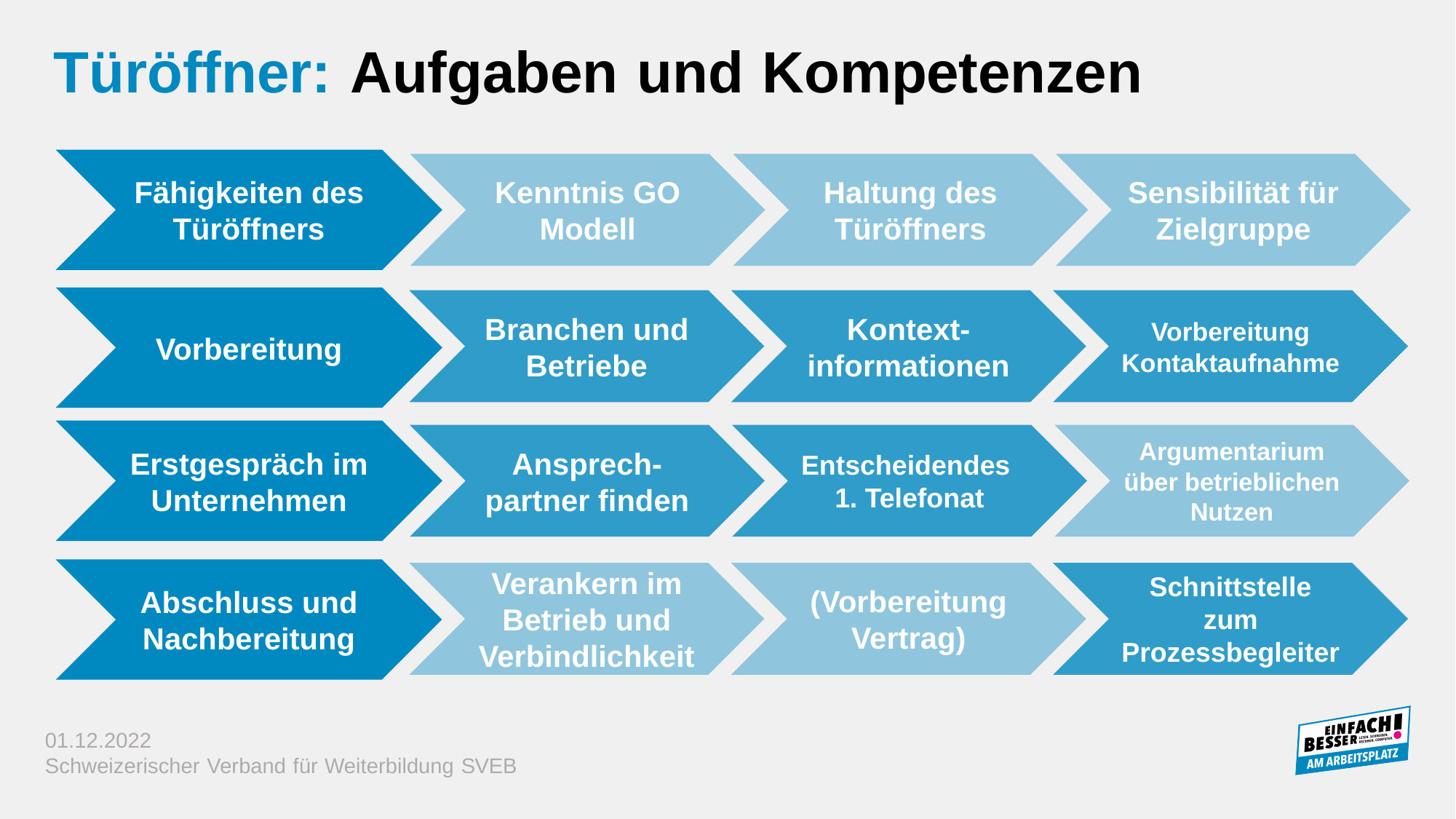

Türöffner: Aufgaben und Kompetenzen
Fähigkeiten des Türöffners
Kenntnis GO Modell
Haltung des Türöffners
Sensibilität für Zielgruppe
Vorbereitung
Branchen und Betriebe
Kontext-informationen
Vorbereitung Kontaktaufnahme
Erstgespräch im Unternehmen
Ansprech-partner finden
Entscheidendes
1. Telefonat
Argumentarium über betrieblichen
Nutzen
Abschluss und Nachbereitung
Verankern im Betrieb und Verbindlichkeit
(Vorbereitung Vertrag)
Schnittstelle zum Prozessbegleiter